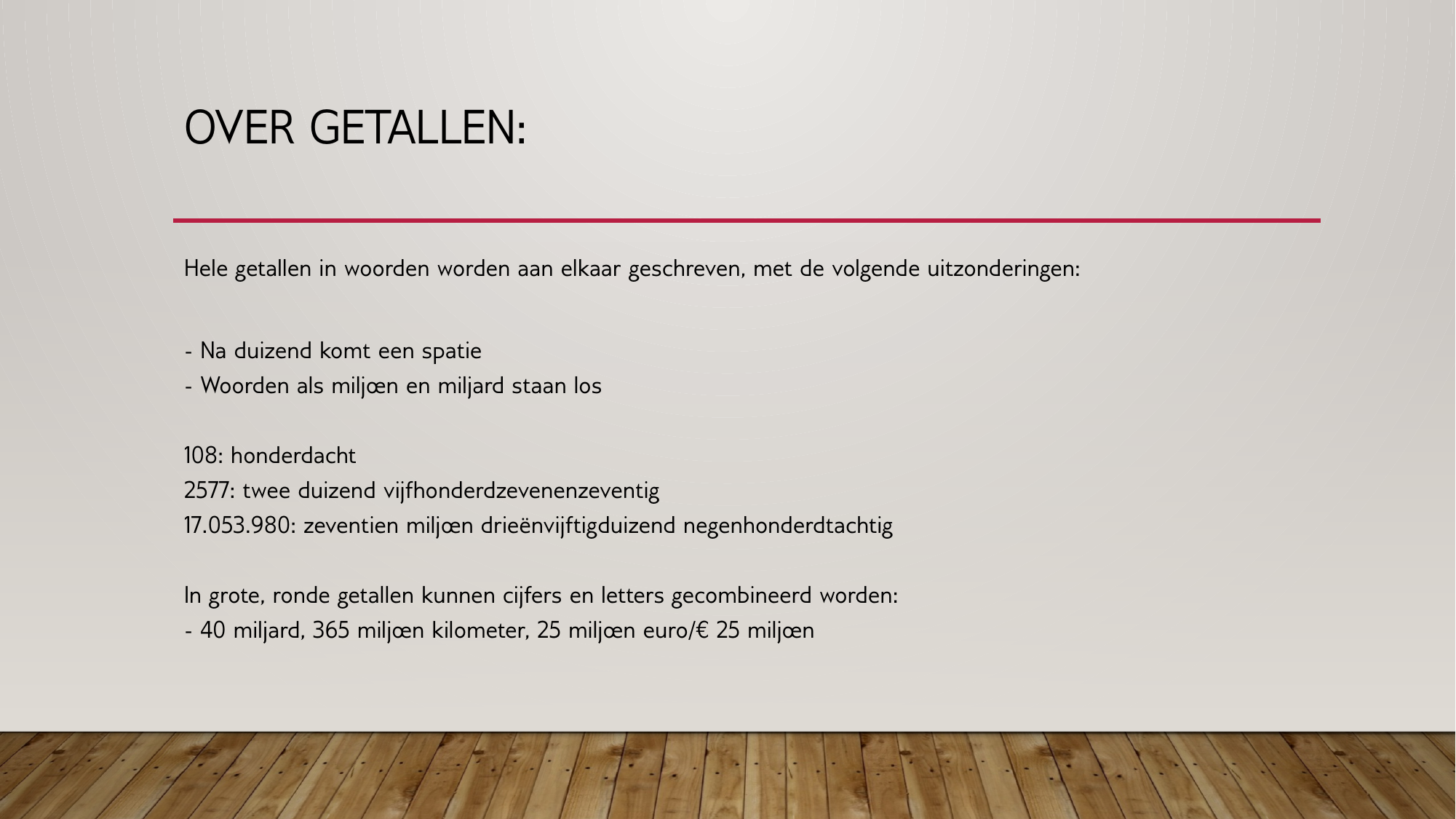

# Over getallen:
Hele getallen in woorden worden aan elkaar geschreven, met de volgende uitzonderingen:
- Na duizend komt een spatie
- Woorden als miljoen en miljard staan los
108: honderdacht
2577: twee duizend vijfhonderdzevenenzeventig
17.053.980: zeventien miljoen drieënvijftigduizend negenhonderdtachtig
In grote, ronde getallen kunnen cijfers en letters gecombineerd worden:
- 40 miljard, 365 miljoen kilometer, 25 miljoen euro/€ 25 miljoen